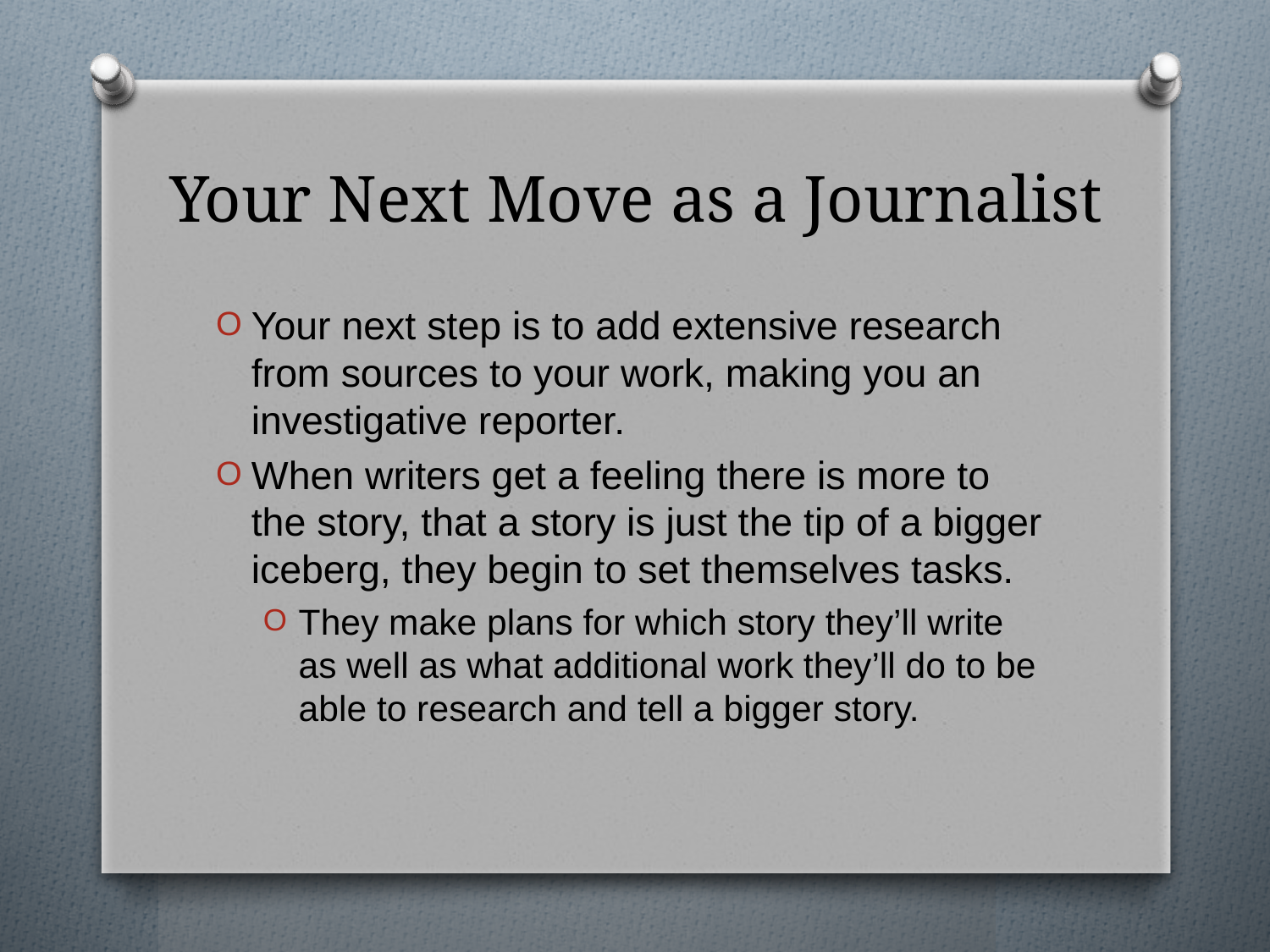

# Your Next Move as a Journalist
Your next step is to add extensive research from sources to your work, making you an investigative reporter.
When writers get a feeling there is more to the story, that a story is just the tip of a bigger iceberg, they begin to set themselves tasks.
They make plans for which story they’ll write as well as what additional work they’ll do to be able to research and tell a bigger story.